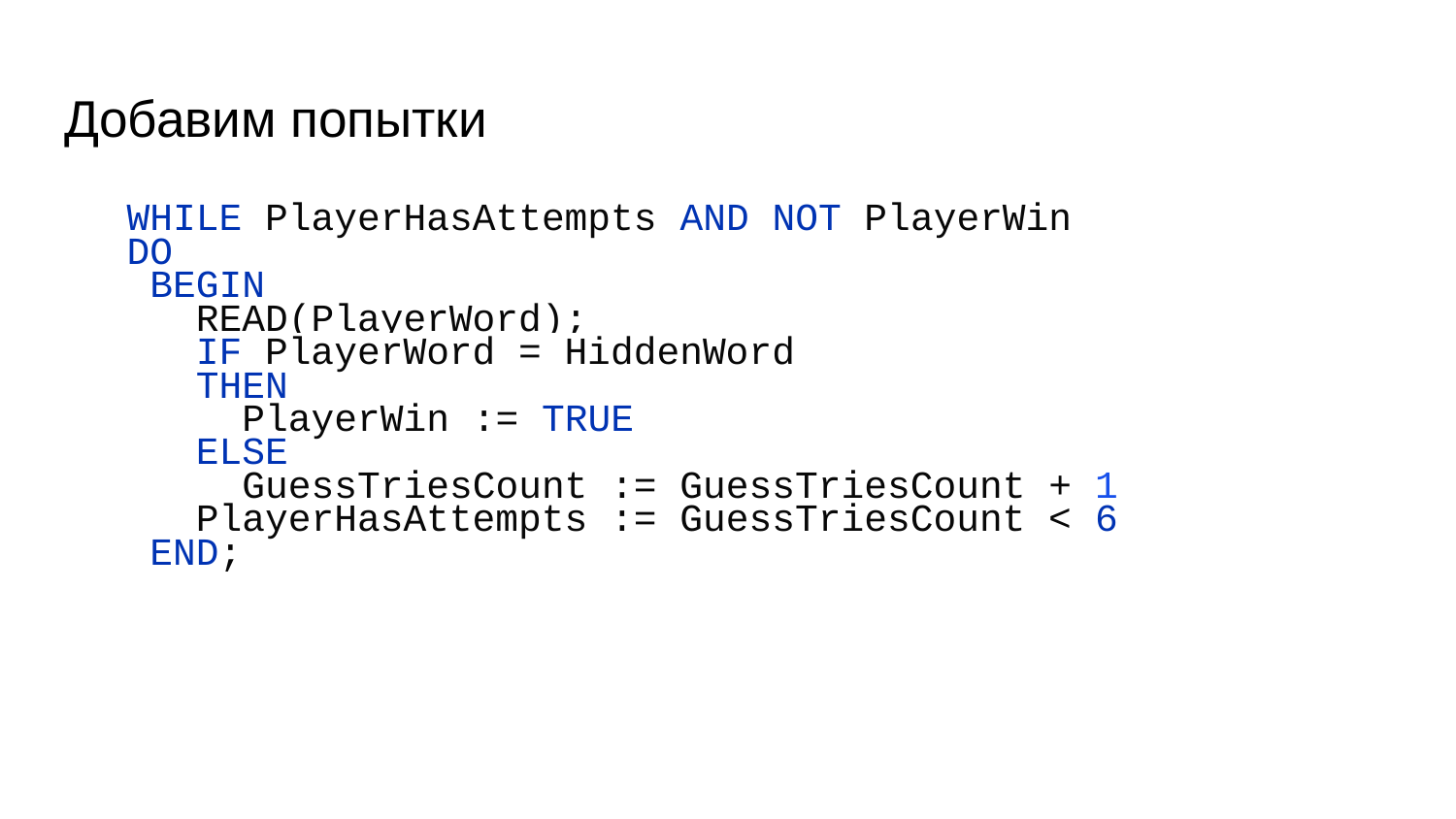

# Добавим попытки
WHILE PlayerHasAttempts AND NOT PlayerWin
DO
 BEGIN
   READ(PlayerWord);
   IF PlayerWord = HiddenWord
   THEN
     PlayerWin := TRUE
   ELSE
     GuessTriesCount := GuessTriesCount + 1
   PlayerHasAttempts := GuessTriesCount < 6
 END;